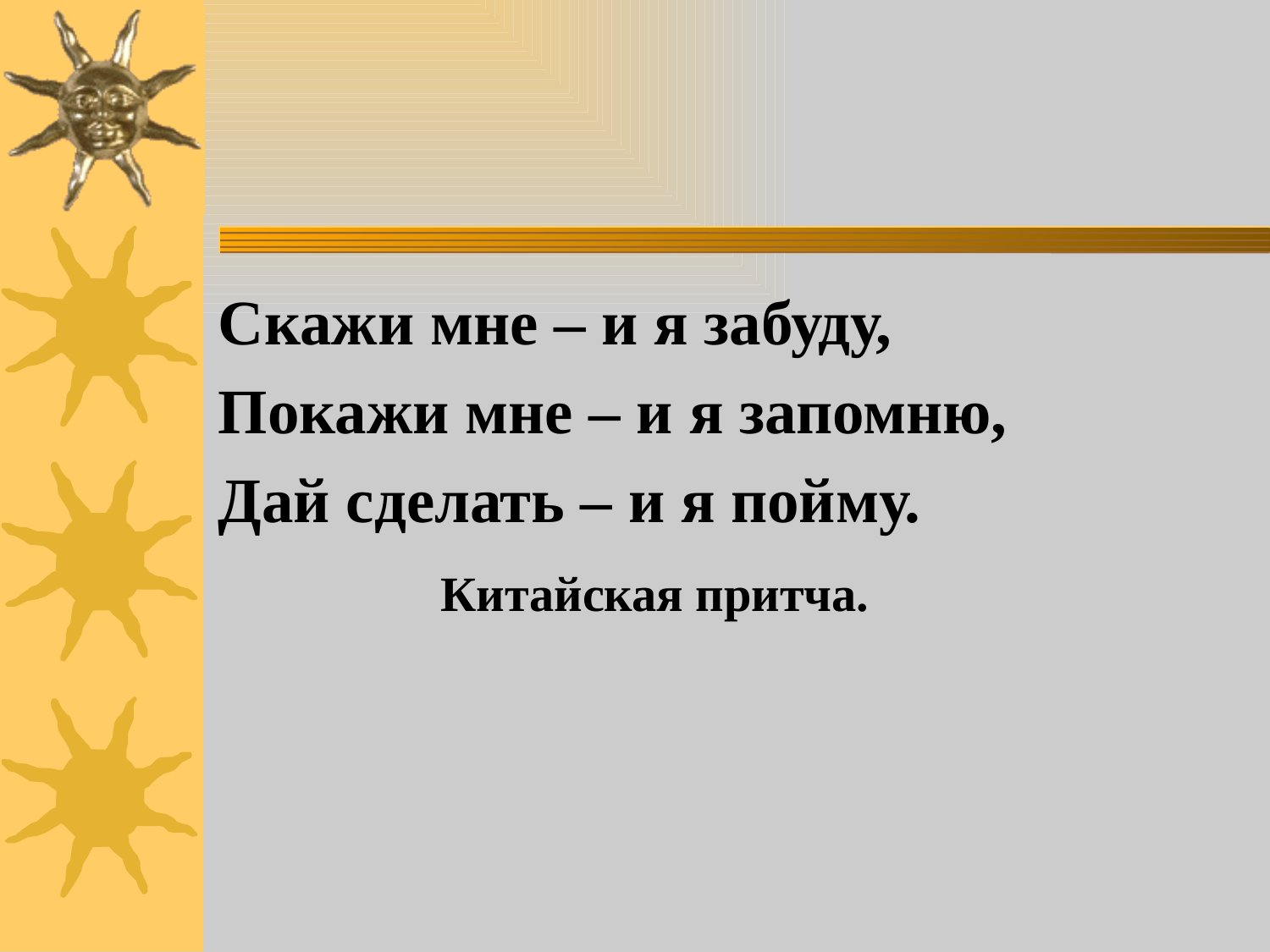

#
Скажи мне – и я забуду,
Покажи мне – и я запомню,
Дай сделать – и я пойму.
              Китайская притча.